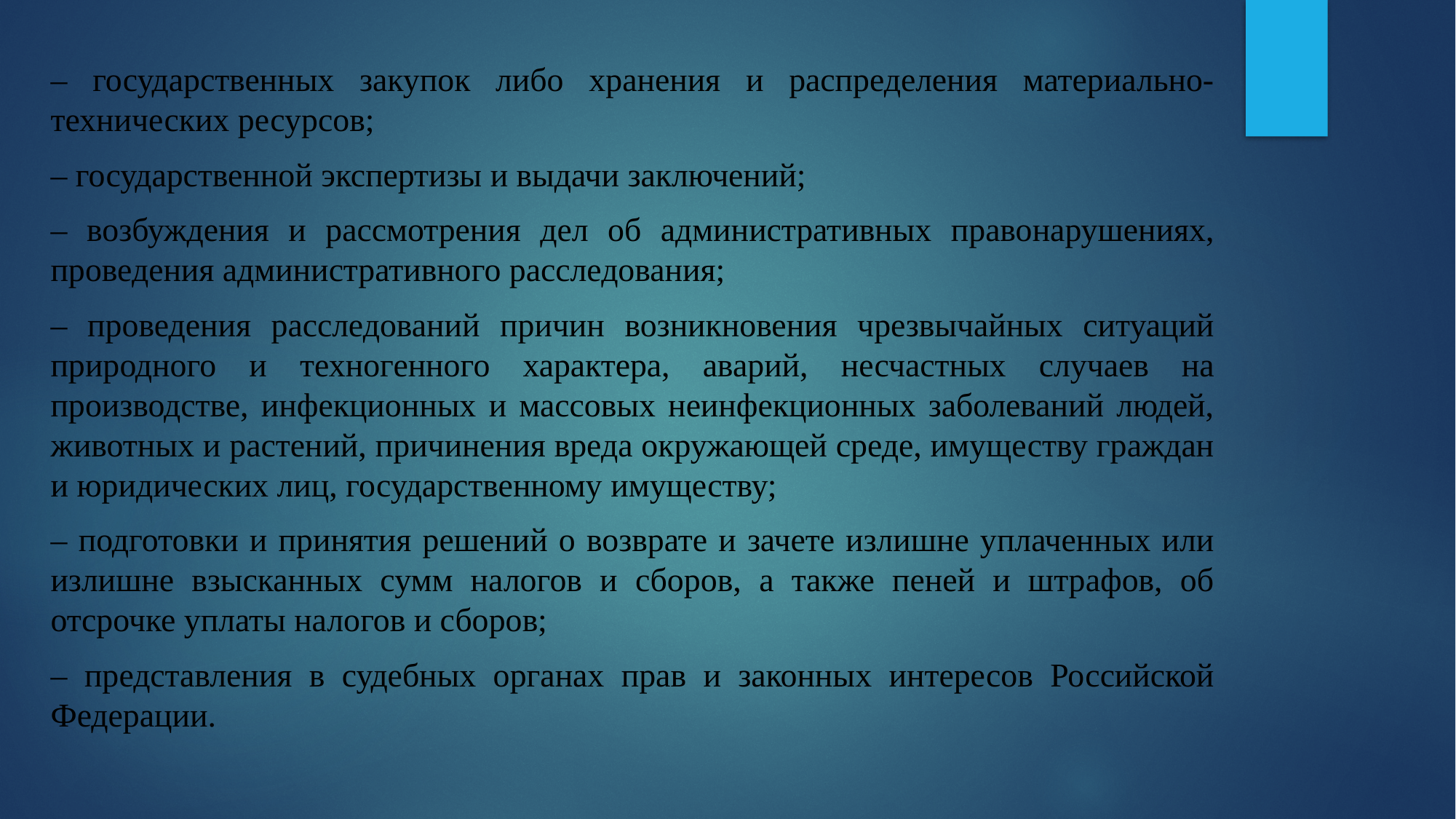

– государственных закупок либо хранения и распределения материально-технических ресурсов;
– государственной экспертизы и выдачи заключений;
– возбуждения и рассмотрения дел об административных правонарушениях, проведения административного расследования;
– проведения расследований причин возникновения чрезвычайных ситуаций природного и техногенного характера, аварий, несчастных случаев на производстве, инфекционных и массовых неинфекционных заболеваний людей, животных и растений, причинения вреда окружающей среде, имуществу граждан и юридических лиц, государственному имуществу;
– подготовки и принятия решений о возврате и зачете излишне уплаченных или излишне взысканных сумм налогов и сборов, а также пеней и штрафов, об отсрочке уплаты налогов и сборов;
– представления в судебных органах прав и законных интересов Российской Федерации.